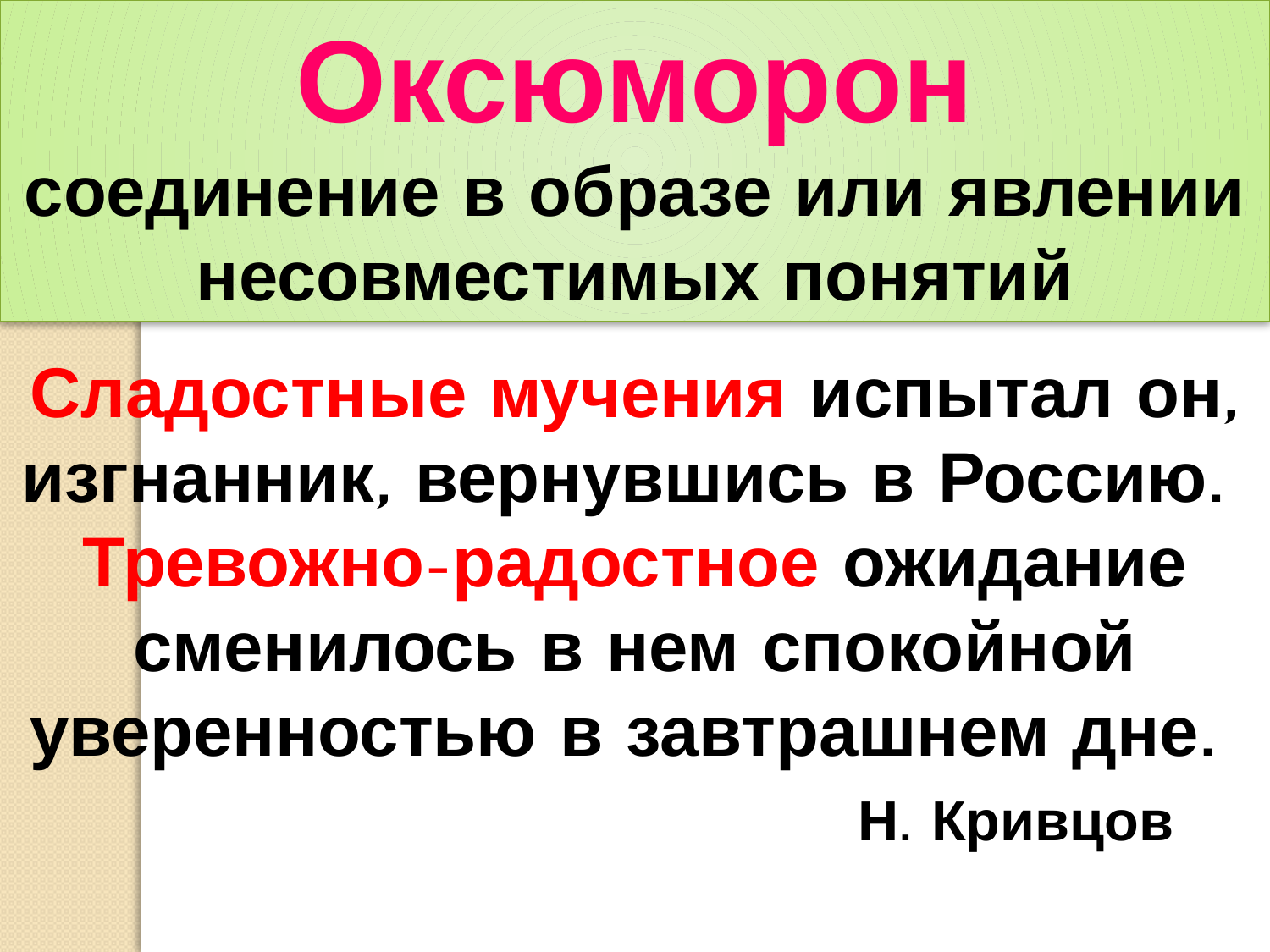

Оксюморон
соединение в образе или явлении несовместимых понятий
Сладостные мучения испытал он, изгнанник, вернувшись в Россию.
Тревожно-радостное ожидание сменилось в нем спокойной уверенностью в завтрашнем дне.
						Н. Кривцов